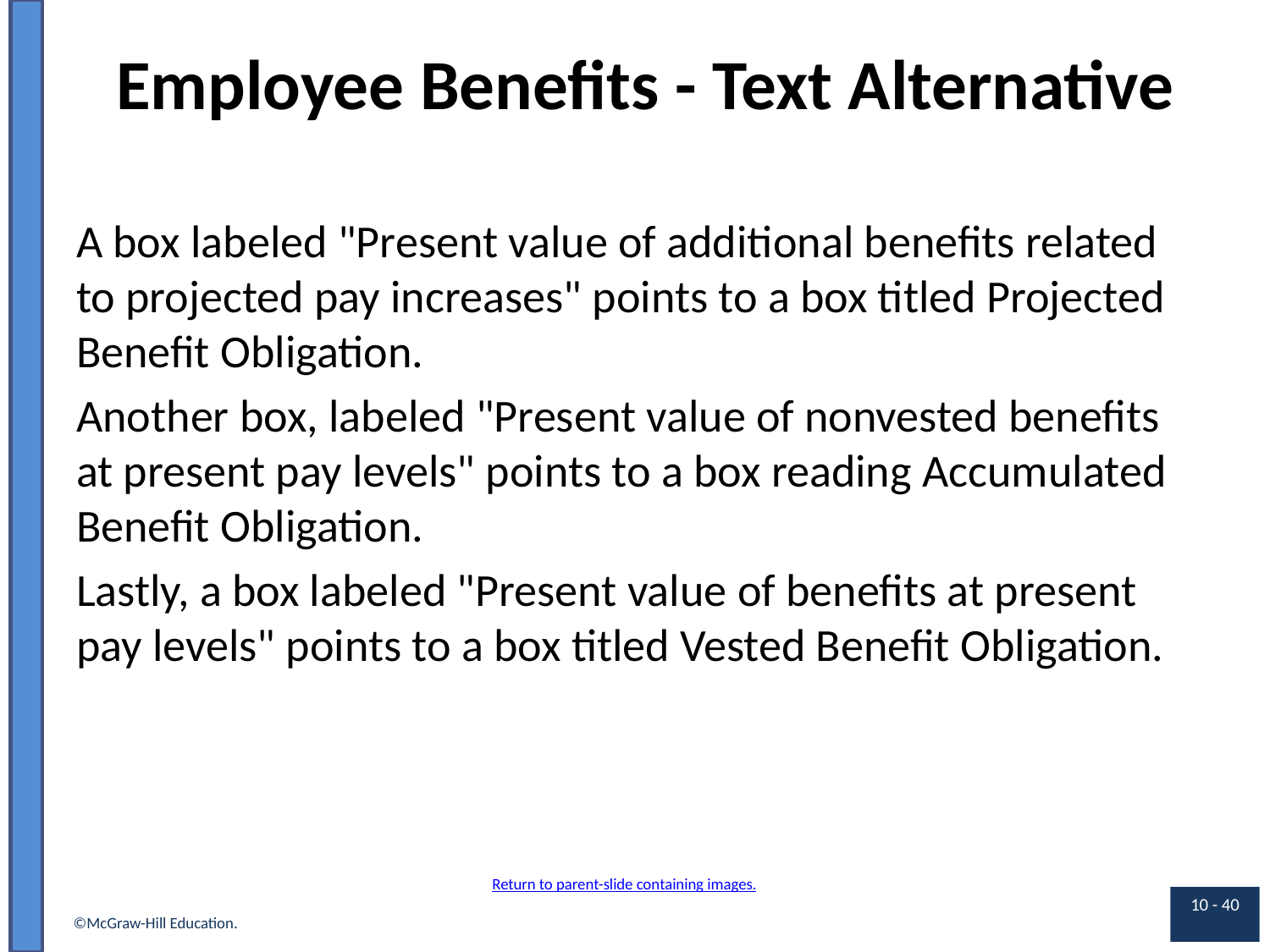

# Employee Benefits - Text Alternative
A box labeled "Present value of additional benefits related to projected pay increases" points to a box titled Projected Benefit Obligation.
Another box, labeled "Present value of nonvested benefits at present pay levels" points to a box reading Accumulated Benefit Obligation.
Lastly, a box labeled "Present value of benefits at present pay levels" points to a box titled Vested Benefit Obligation.
Return to parent-slide containing images.